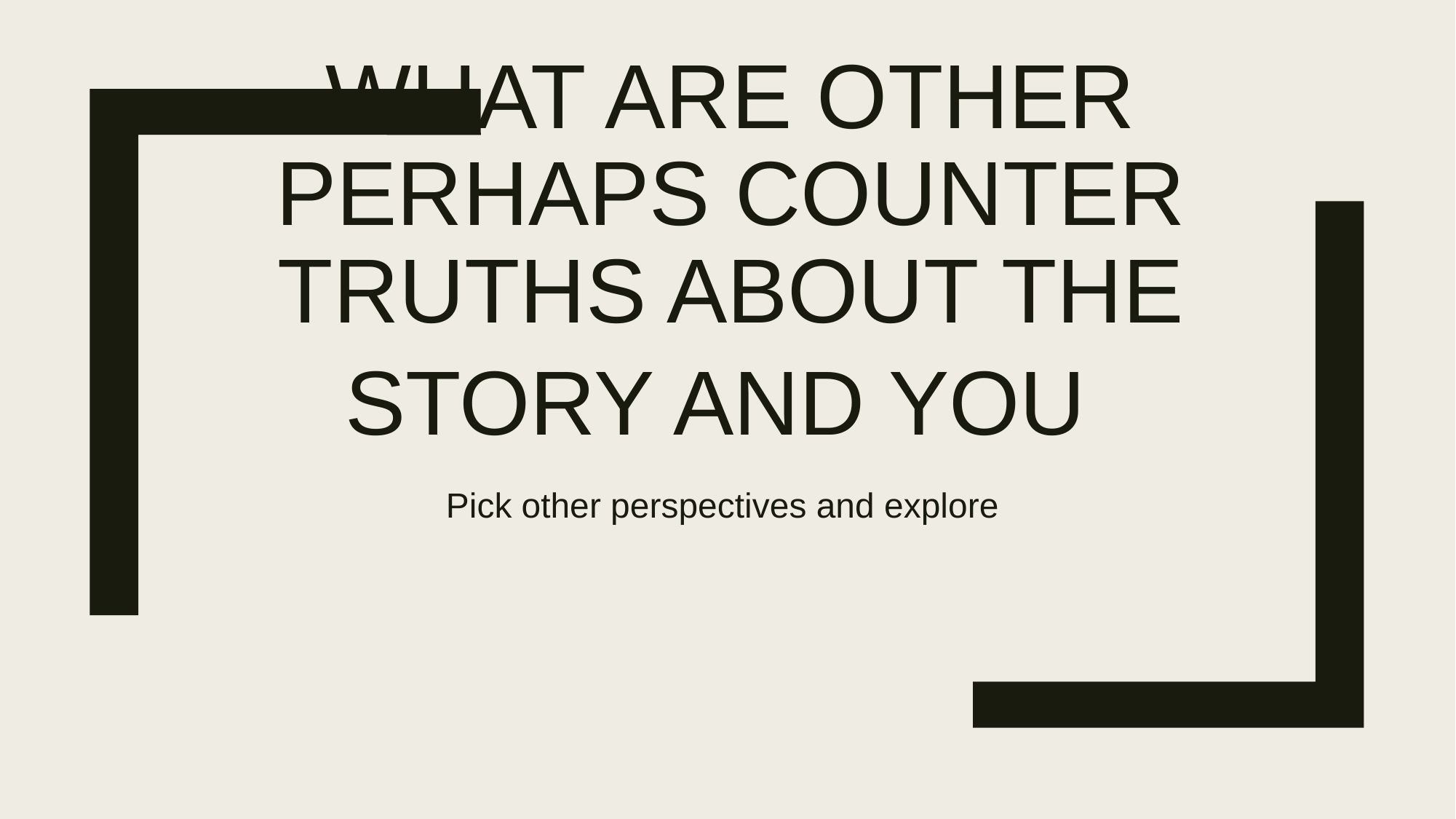

# What are other perhaps counter truths about the story and you
Pick other perspectives and explore